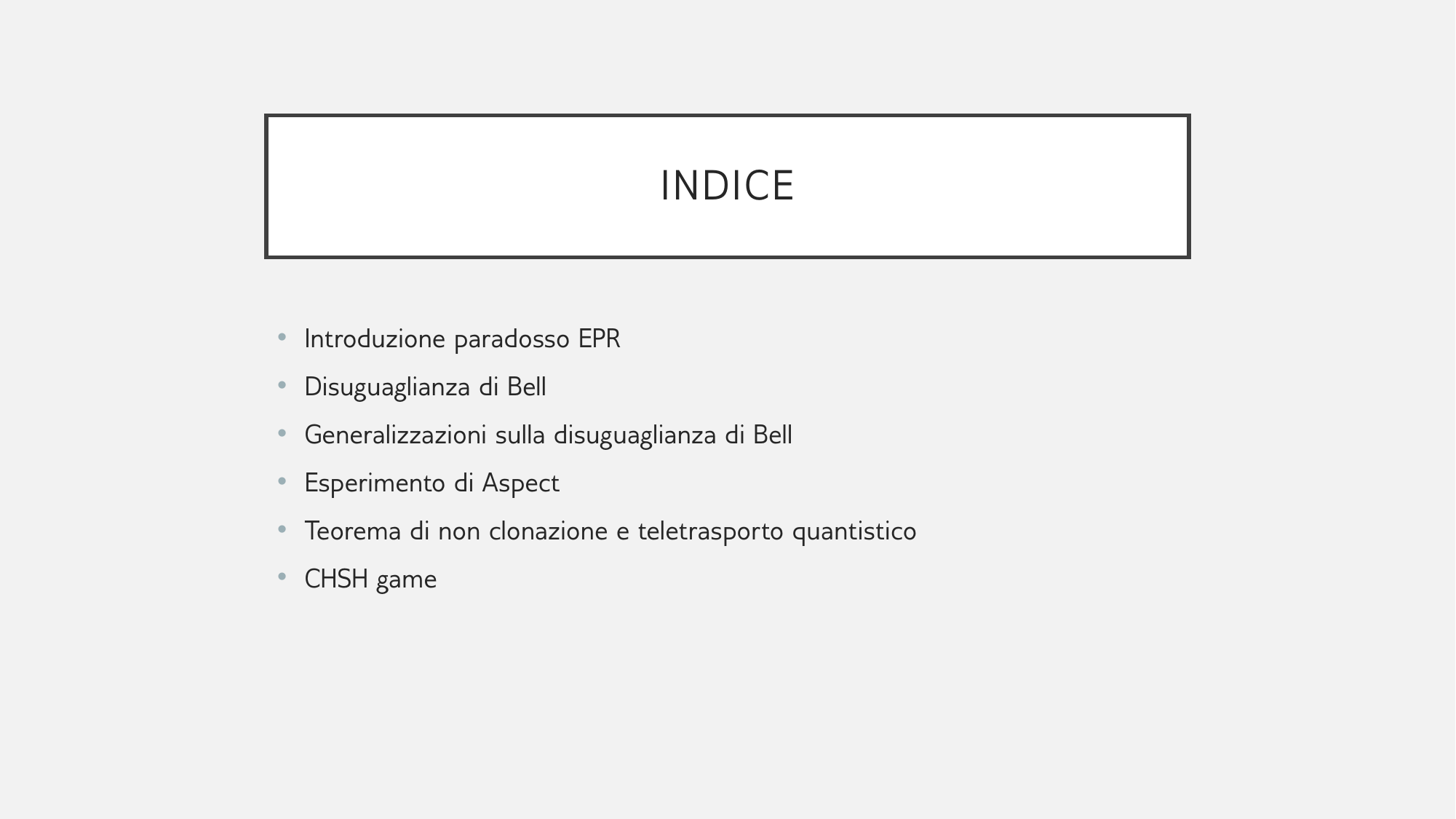

# Indice
Introduzione paradosso EPR
Disuguaglianza di Bell
Generalizzazioni sulla disuguaglianza di Bell
Esperimento di Aspect
Teorema di non clonazione e teletrasporto quantistico
CHSH game